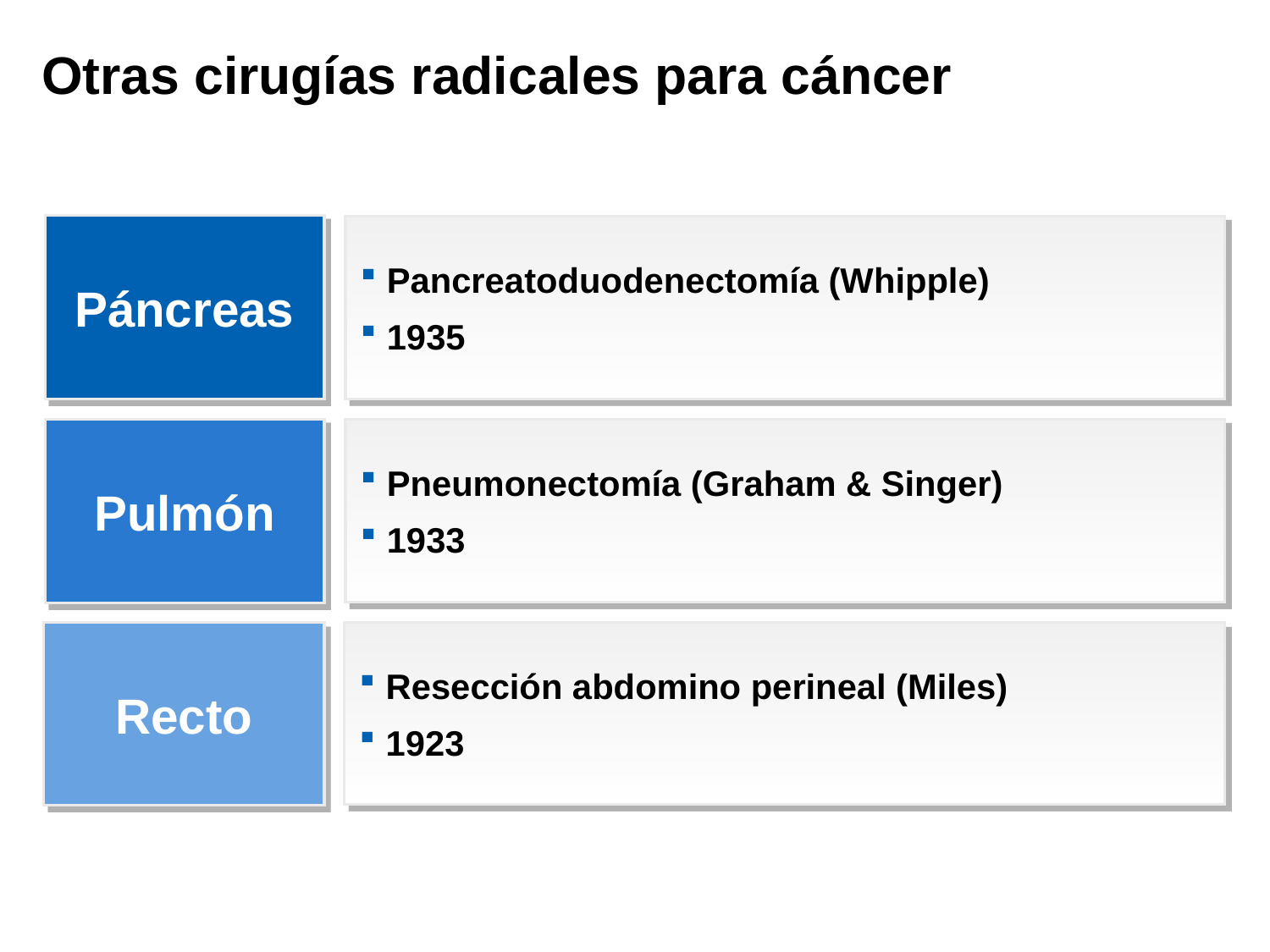

# Otras cirugías radicales para cáncer
Páncreas
Pancreatoduodenectomía (Whipple)
1935
Pulmón
Pneumonectomía (Graham & Singer)
1933
Resección abdomino perineal (Miles)
1923
Recto